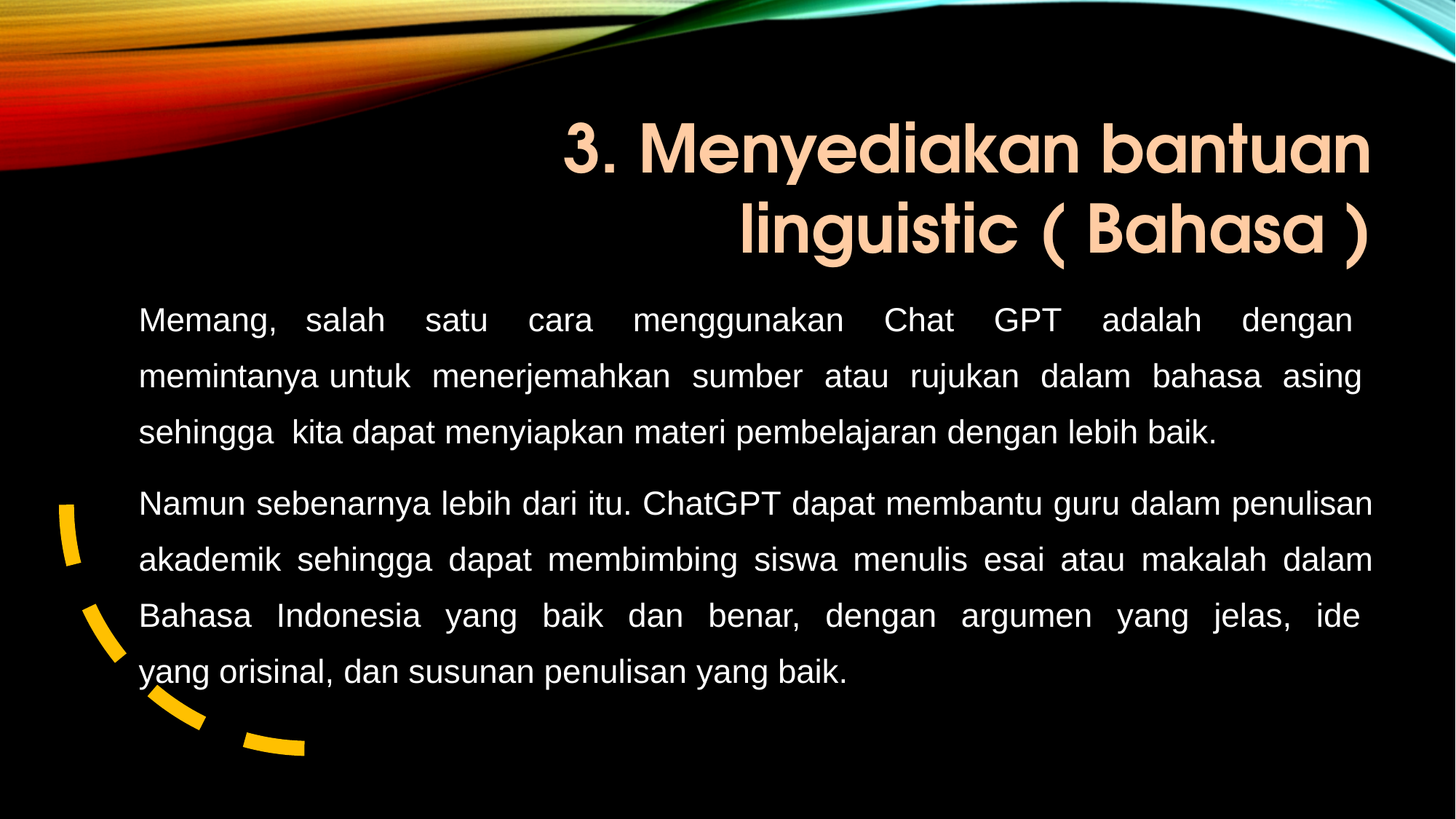

# 3. Menyediakan bantuan linguistic ( Bahasa )
Memang, salah  satu  cara  menggunakan  Chat  GPT  adalah  dengan  memintanya untuk  menerjemahkan  sumber  atau  rujukan  dalam  bahasa  asing  sehingga kita dapat menyiapkan materi pembelajaran dengan lebih baik.
Namun sebenarnya lebih dari itu. ChatGPT dapat membantu guru dalam penulisan akademik sehingga dapat membimbing siswa menulis esai atau makalah dalam Bahasa  Indonesia  yang  baik  dan  benar,  dengan  argumen  yang  jelas,  ide  yang orisinal, dan susunan penulisan yang baik.